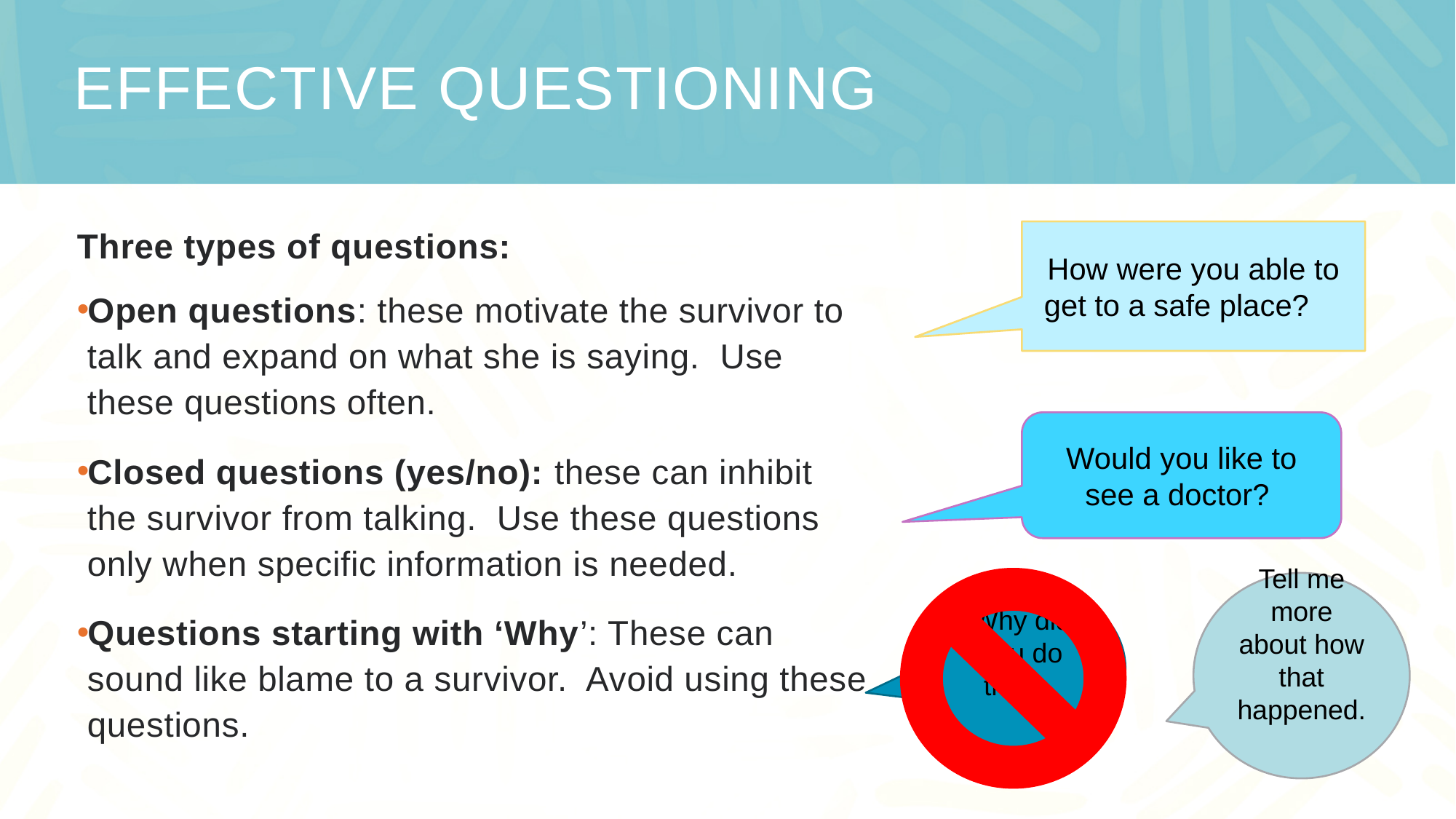

# Effective Questioning
Three types of questions:
Open questions: these motivate the survivor to talk and expand on what she is saying.  Use these questions often.
Closed questions (yes/no): these can inhibit the survivor from talking.  Use these questions only when specific information is needed.
Questions starting with ‘Why’: These can sound like blame to a survivor.  Avoid using these questions.

How were you able to get to a safe place?

Would you like to see a doctor?

Tell me more about how that happened.

Why did you do that?